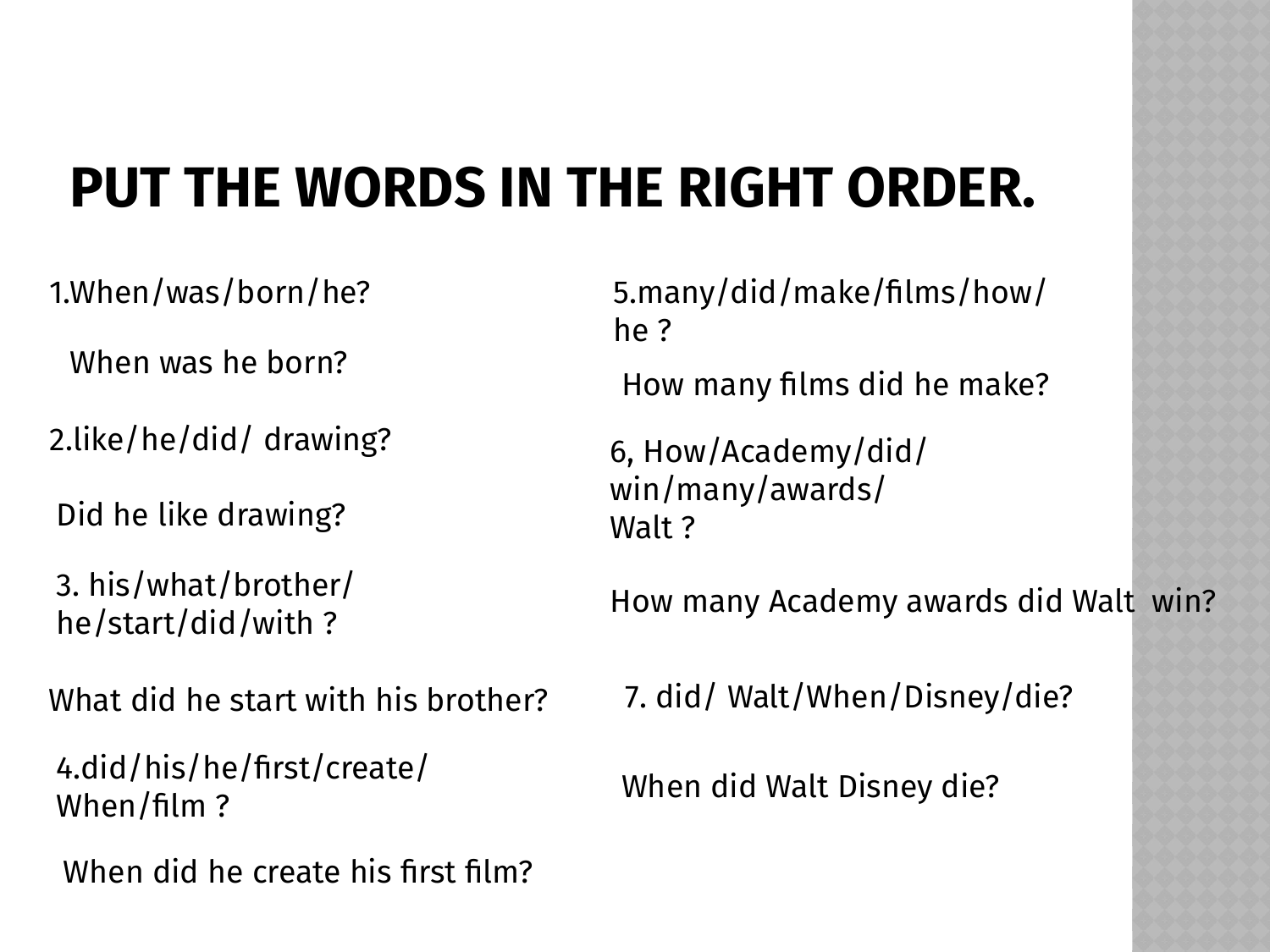

# Put the words in the right order.
1.When/was/born/he?
5.many/did/make/films/how/
he ?
 When was he born?
 How many films did he make?
2.like/he/did/ drawing?
6, How/Academy/did/
win/many/awards/
Walt ?
Did he like drawing?

3. his/what/brother/
he/start/did/with ?
How many Academy awards did Walt  win?
7. did/ Walt/When/Disney/die?
What did he start with his brother?
4.did/his/he/first/create/
When/film ?
When did Walt Disney die?
When did he create his first film?